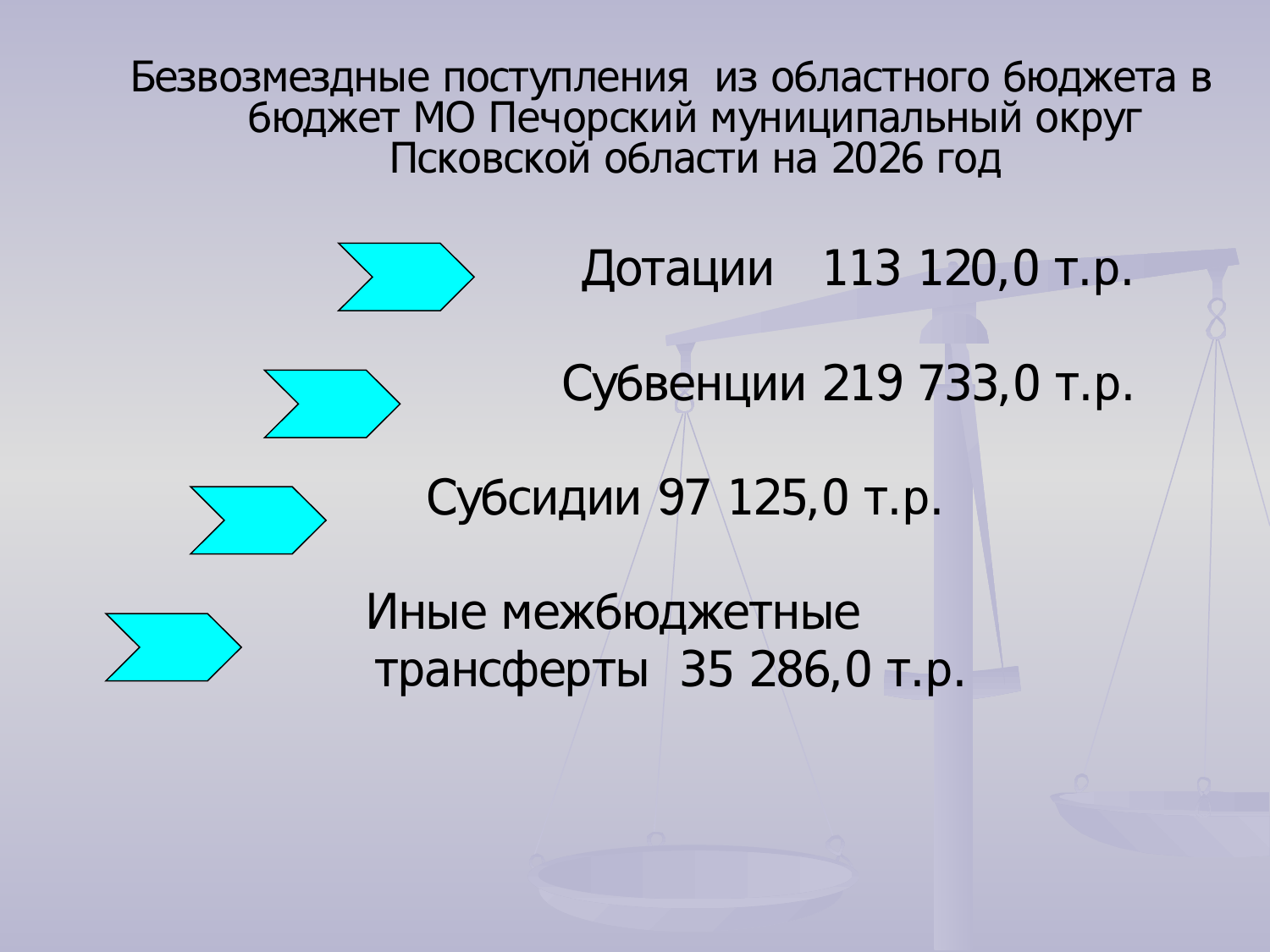

Безвозмездные поступления  из областного бюджета в бюджет МО Печорский муниципальный округ Псковской области на 2026 год

                              Дотации   113 120,0 т.р.

                       Субвенции 219 733,0 т.р.

                    Субсидии 97 125,0 т.р.

                Иные межбюджетные
трансферты  35 286,0 т.р.